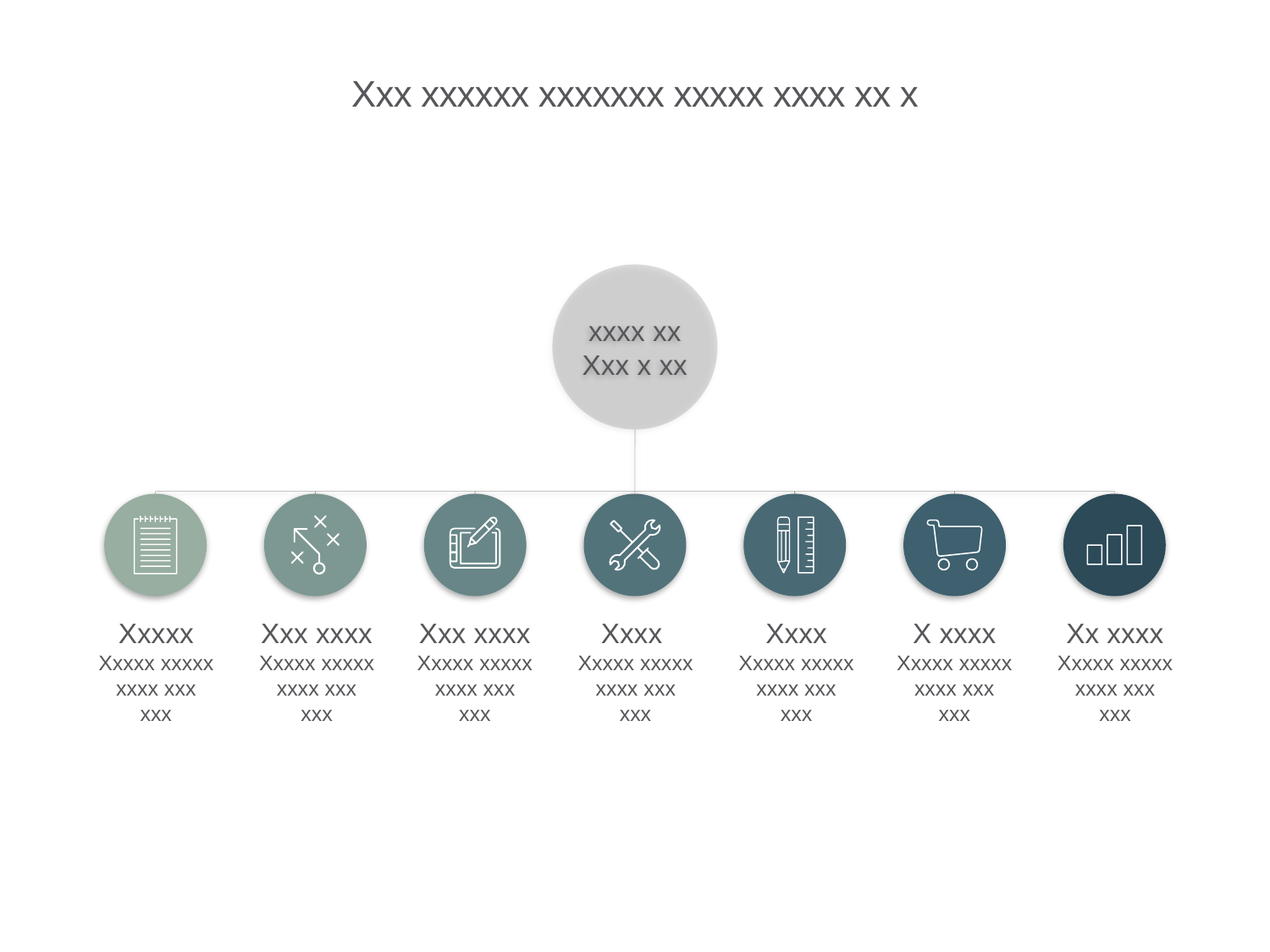

# Xxx xxxxxx xxxxxxx xxxxx xxxx xx x
 xxxx xx
Xxx x xx

Xxxxx
Xxxxx xxxxx xxxx xxx xxx
Xxx xxxx
Xxxxx xxxxx xxxx xxx xxx
Xxx xxxx
Xxxxx xxxxx xxxx xxx xxx
Xxxx
Xxxxx xxxxx xxxx xxx xxx
Xxxx
Xxxxx xxxxx xxxx xxx xxx
X xxxx
Xxxxx xxxxx xxxx xxx xxx
Xx xxxx
Xxxxx xxxxx xxxx xxx xxx